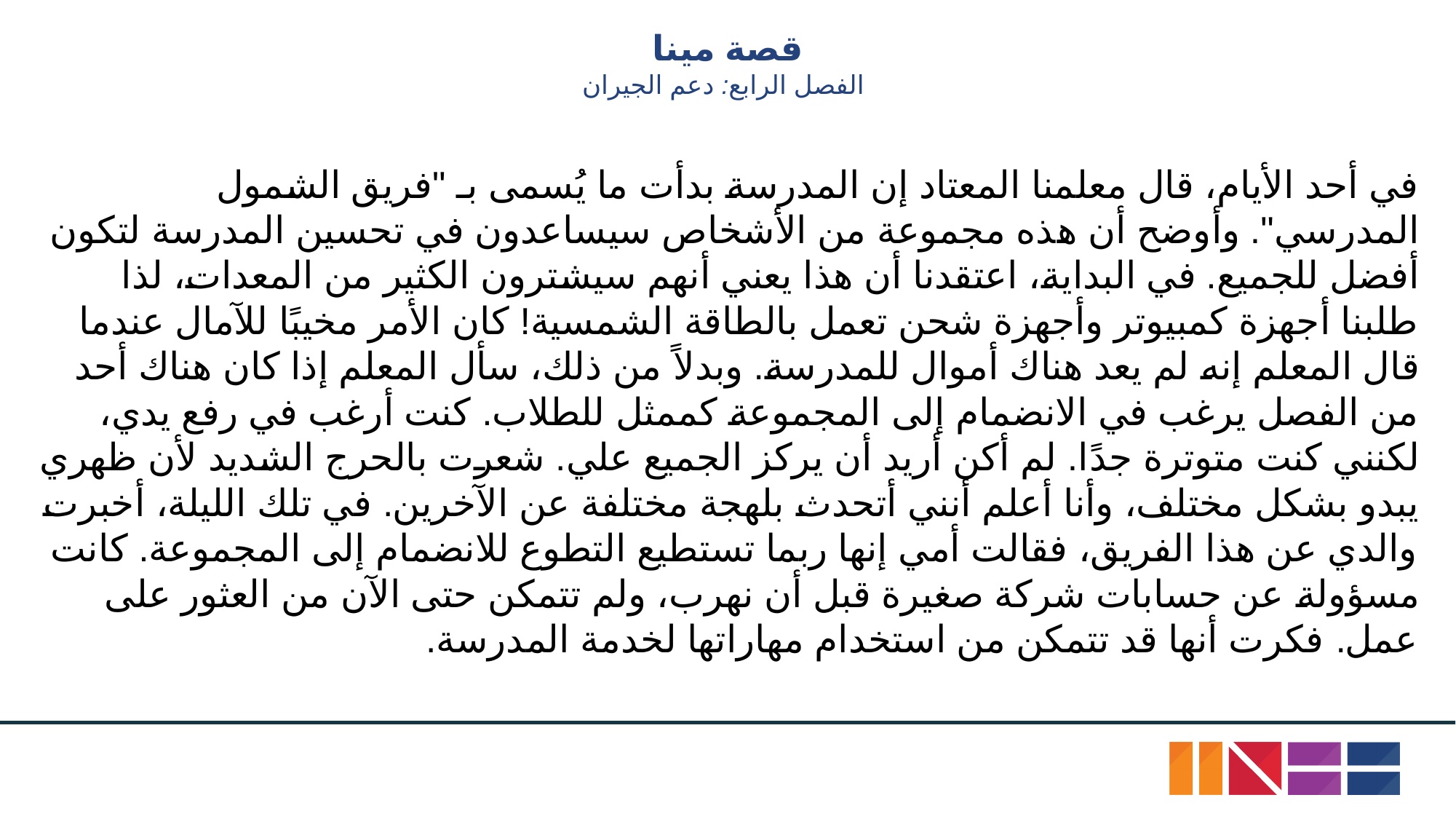

# قصة مينا
الفصل الرابع: دعم الجيران
في أحد الأيام، قال معلمنا المعتاد إن المدرسة بدأت ما يُسمى بـ "فريق الشمول المدرسي". وأوضح أن هذه مجموعة من الأشخاص سيساعدون في تحسين المدرسة لتكون أفضل للجميع. في البداية، اعتقدنا أن هذا يعني أنهم سيشترون الكثير من المعدات، لذا طلبنا أجهزة كمبيوتر وأجهزة شحن تعمل بالطاقة الشمسية! كان الأمر مخيبًا للآمال عندما قال المعلم إنه لم يعد هناك أموال للمدرسة. وبدلاً من ذلك، سأل المعلم إذا كان هناك أحد من الفصل يرغب في الانضمام إلى المجموعة كممثل للطلاب. كنت أرغب في رفع يدي، لكنني كنت متوترة جدًا. لم أكن أريد أن يركز الجميع علي. شعرت بالحرج الشديد لأن ظهري يبدو بشكل مختلف، وأنا أعلم أنني أتحدث بلهجة مختلفة عن الآخرين. في تلك الليلة، أخبرت والدي عن هذا الفريق، فقالت أمي إنها ربما تستطيع التطوع للانضمام إلى المجموعة. كانت مسؤولة عن حسابات شركة صغيرة قبل أن نهرب، ولم تتمكن حتى الآن من العثور على عمل. فكرت أنها قد تتمكن من استخدام مهاراتها لخدمة المدرسة.